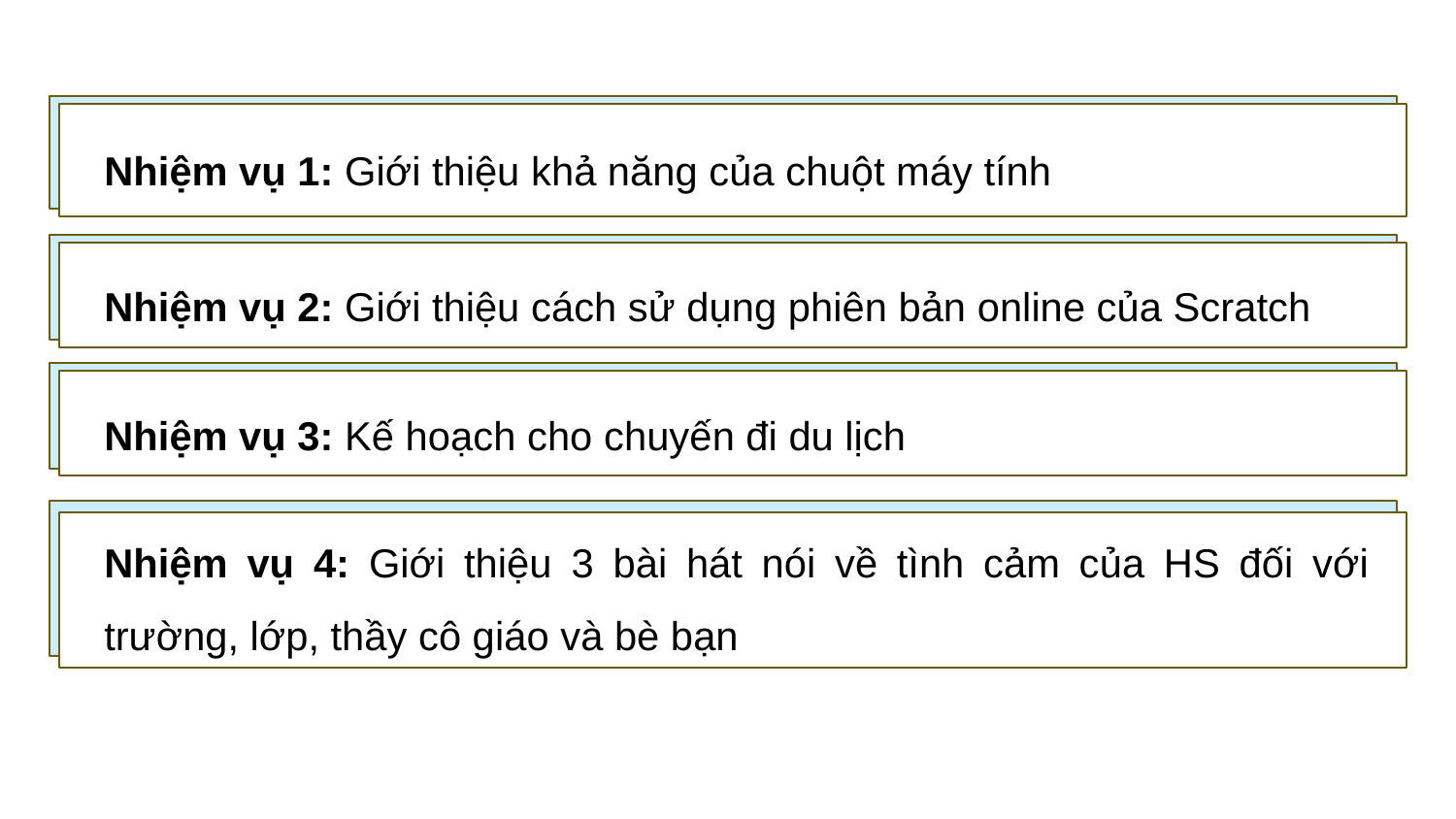

Nhiệm vụ 1: Giới thiệu khả năng của chuột máy tính

Nhiệm vụ 2: Giới thiệu cách sử dụng phiên bản online của Scratch

Nhiệm vụ 3: Kế hoạch cho chuyến đi du lịch

Nhiệm vụ 4: Giới thiệu 3 bài hát nói về tình cảm của HS đối với trường, lớp, thầy cô giáo và bè bạn